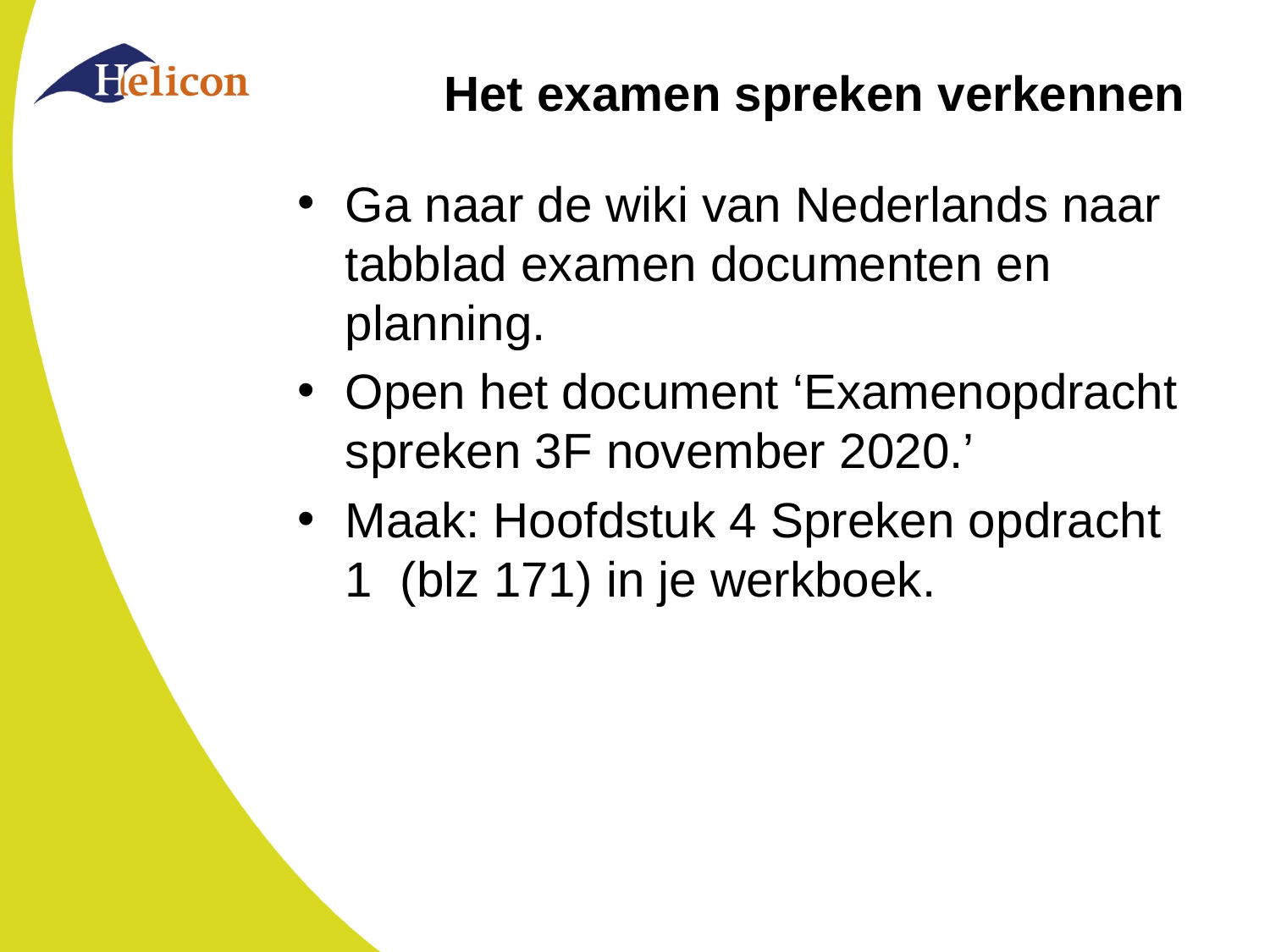

# Het examen spreken verkennen
Ga naar de wiki van Nederlands naar tabblad examen documenten en planning.
Open het document ‘Examenopdracht spreken 3F november 2020.’
Maak: Hoofdstuk 4 Spreken opdracht 1  (blz 171) in je werkboek.